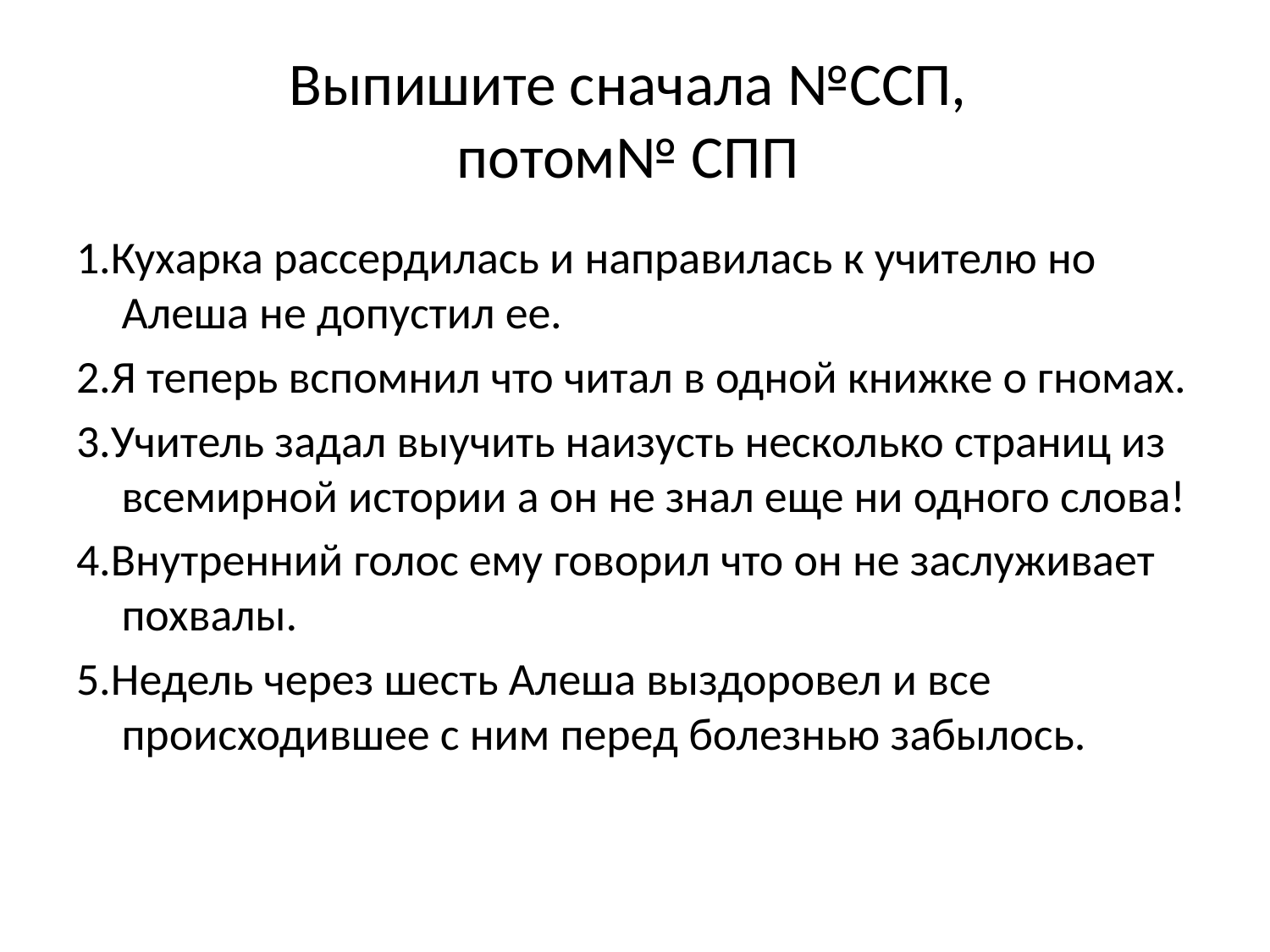

# Выпишите сначала №ССП, потом№ CПП
1.Кухарка рассердилась и направилась к учителю но Алеша не допустил ее.
2.Я теперь вспомнил что читал в одной книжке о гномах.
3.Учитель задал выучить наизусть несколько страниц из всемирной истории а он не знал еще ни одного слова!
4.Внутренний голос ему говорил что он не заслуживает похвалы.
5.Недель через шесть Алеша выздоровел и все происходившее с ним перед болезнью забылось.